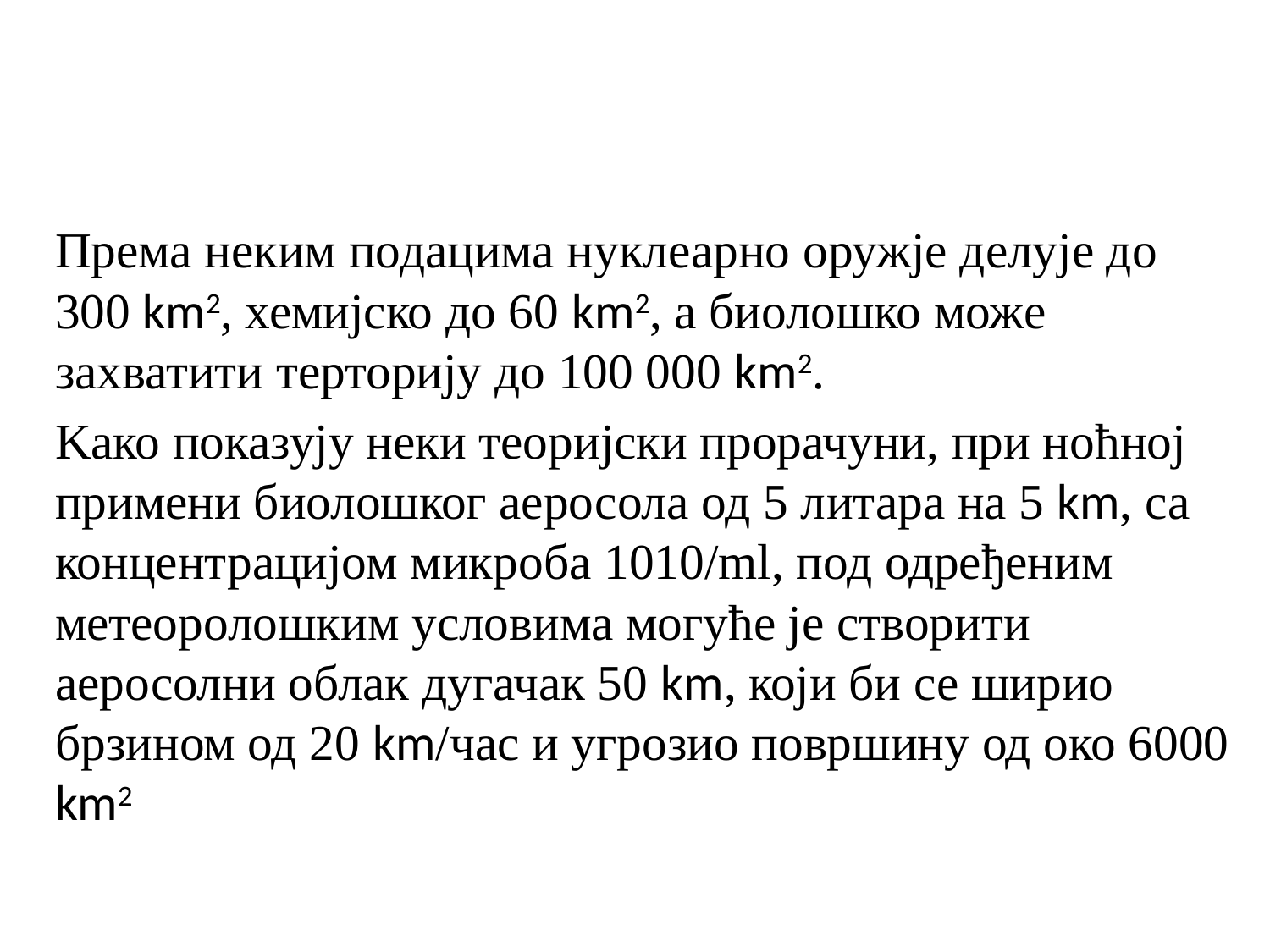

Према неким подацима нуклеарно оружје делује до 300 km2, хемијско до 60 km2, а биолошко може захватити терторију до 100 000 km2.
Kако показују неки теоријски прорачуни, при ноћној примени биолошког аеросола од 5 литара на 5 km, са концентрацијом микроба 1010/ml, под одређеним метеоролошким условима могуће је створити аеросолни облак дугачак 50 km, који би се ширио брзином од 20 km/час и угрозио површину од око 6000 km2